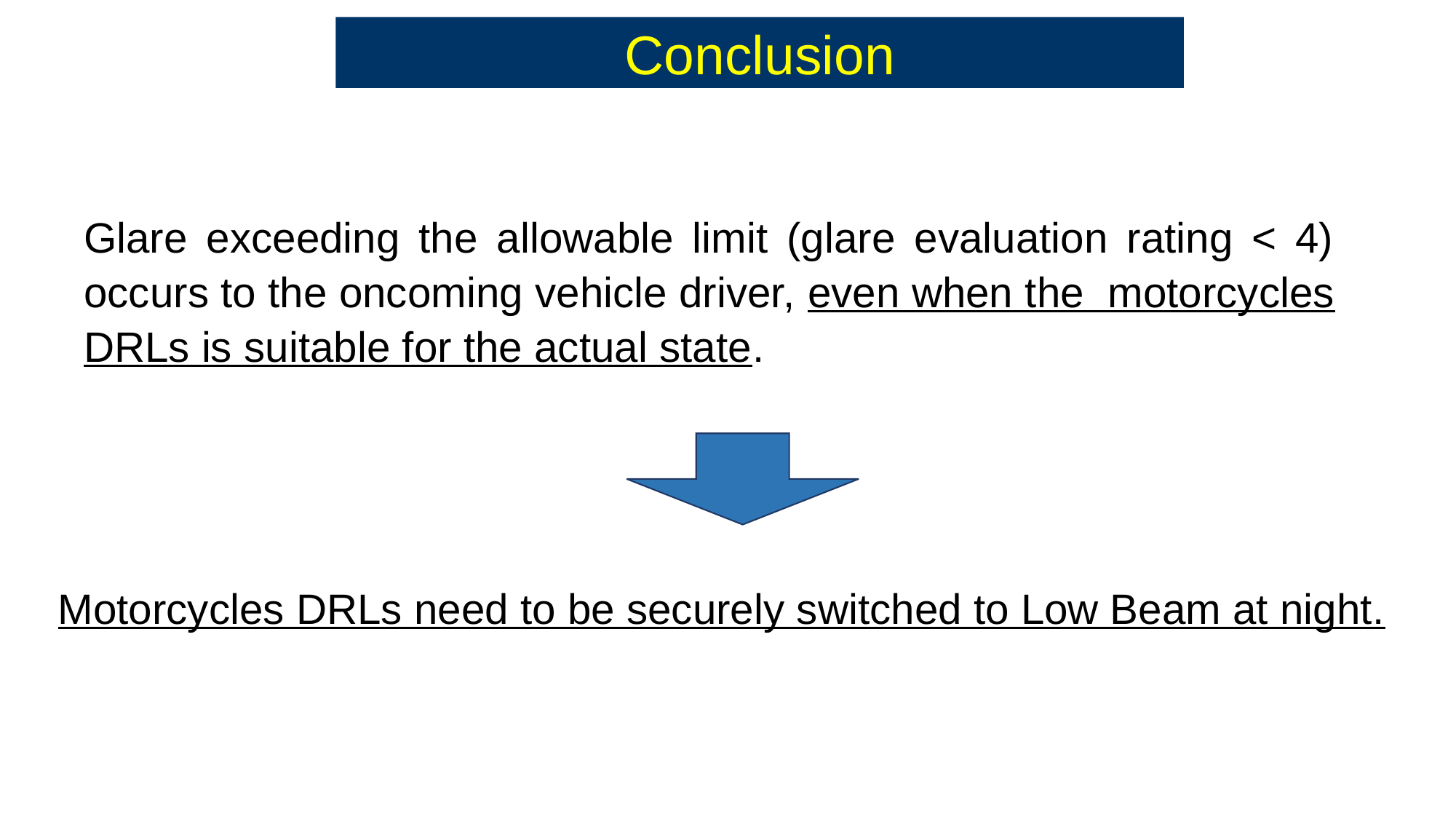

Conclusion
# Glare exceeding the allowable limit (glare evaluation rating < 4) occurs to the oncoming vehicle driver, even when the  motorcycles DRLs is suitable for the actual state.

Motorcycles DRLs need to be securely switched to Low Beam at night.